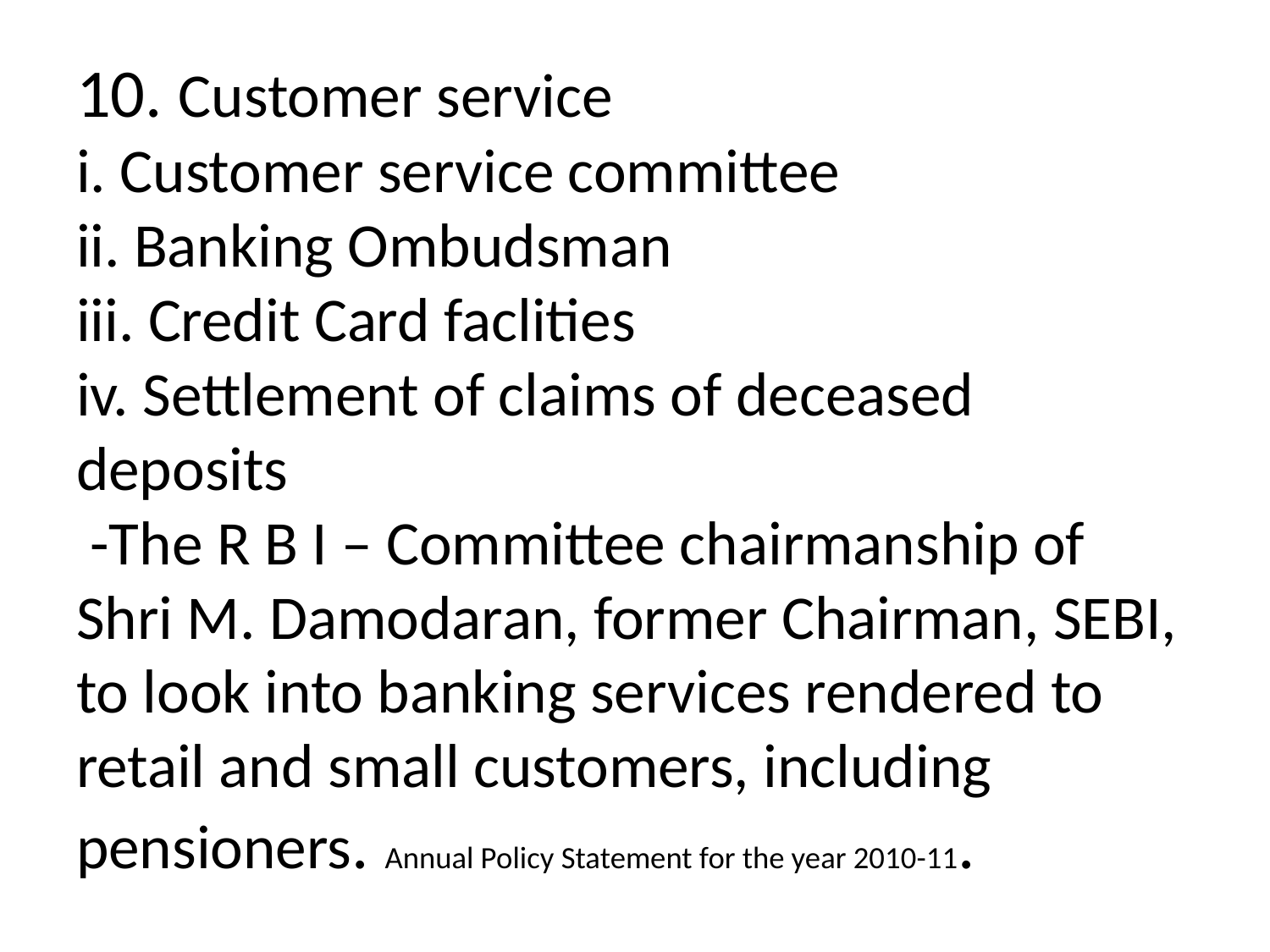

# 10. Customer service i. Customer service committee ii. Banking Ombudsman iii. Credit Card faclities iv. Settlement of claims of deceased deposits -The R B I – Committee chairmanship of Shri M. Damodaran, former Chairman, SEBI, to look into banking services rendered to retail and small customers, including pensioners. Annual Policy Statement for the year 2010-11.